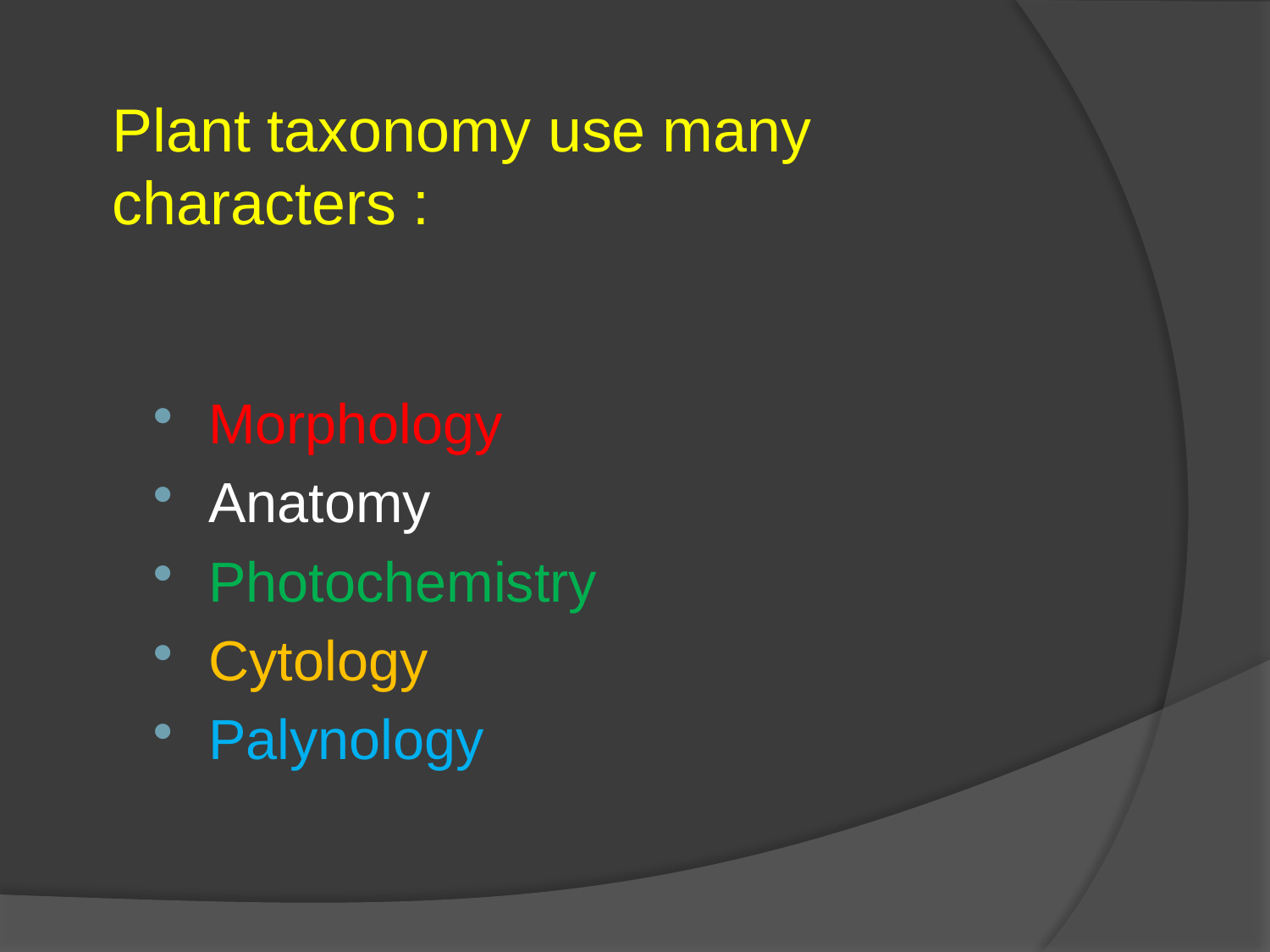

# Plant taxonomy use many characters :
Morphology
Anatomy
Photochemistry
Cytology
Palynology